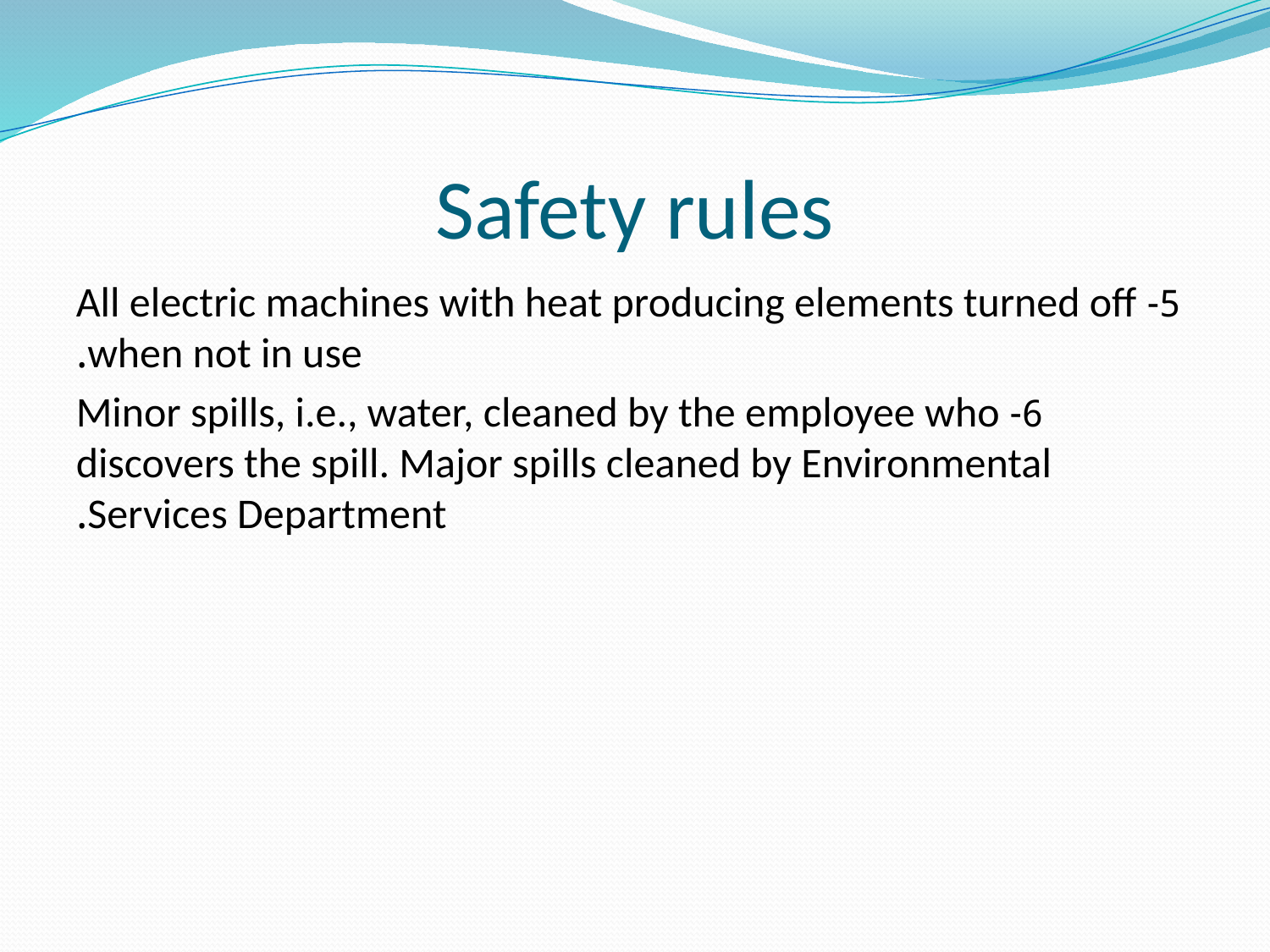

# Safety rules
5- All electric machines with heat producing elements turned off when not in use.
6- Minor spills, i.e., water, cleaned by the employee who discovers the spill. Major spills cleaned by Environmental Services Department.